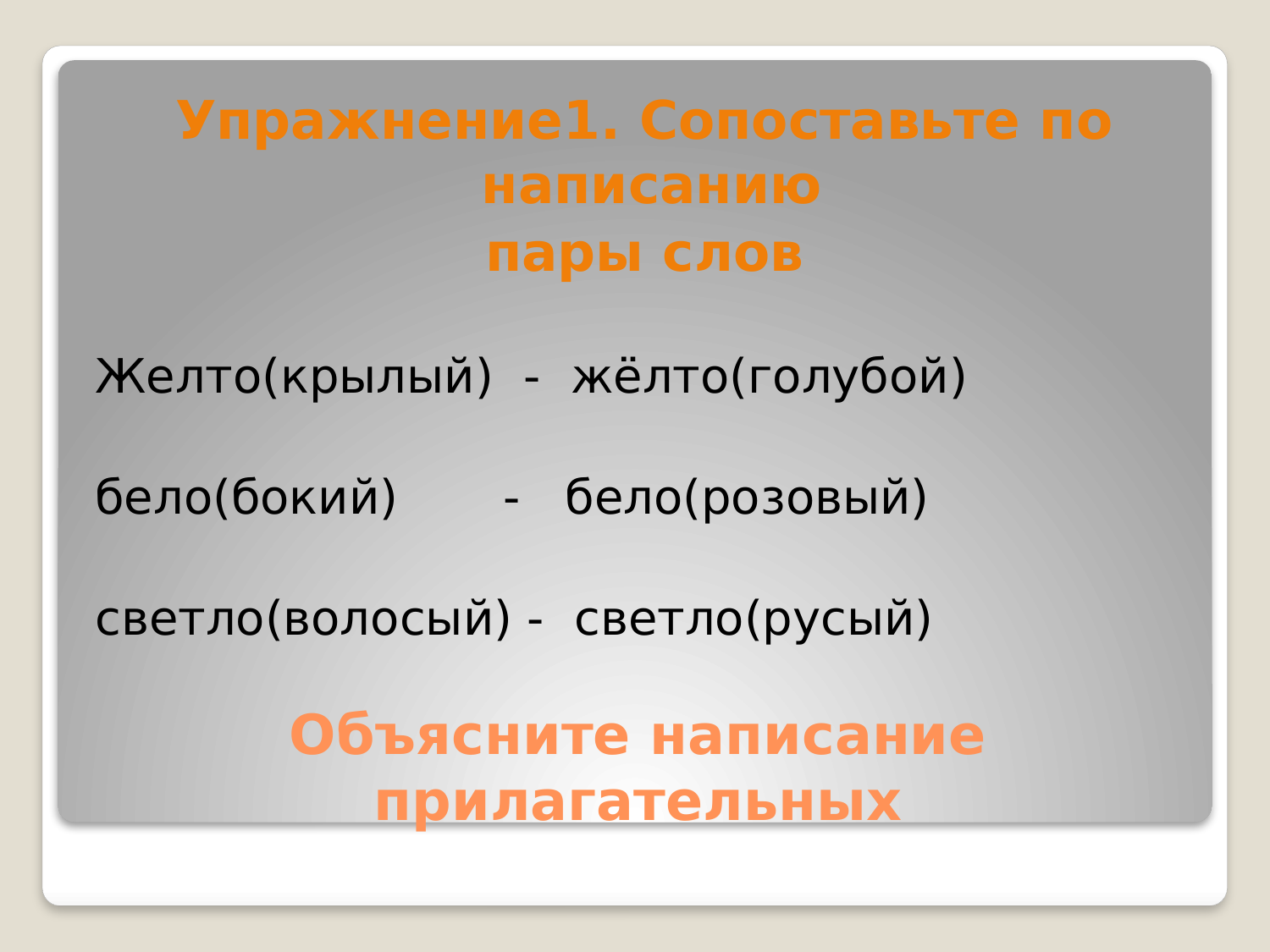

Упражнение1. Сопоставьте по написанию
пары слов

Желто(крылый)  -  жёлто(голубой)

бело(бокий)       -   бело(розовый)

светло(волосый) -  светло(русый)
# Объясните написание прилагательных